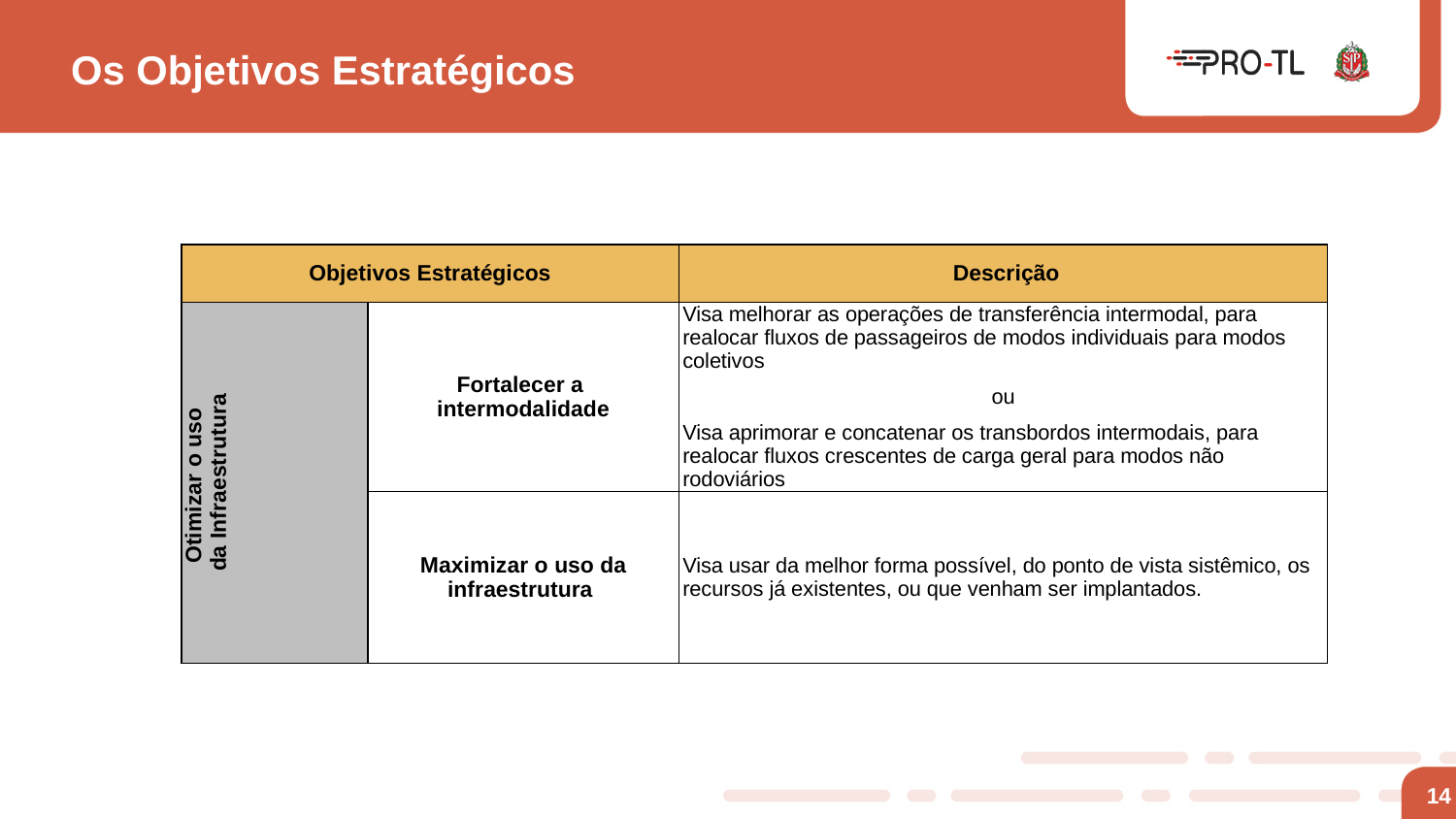

Os Objetivos Estratégicos
| Objetivos Estratégicos |  | Descrição |
| --- | --- | --- |
| Otimizar o uso da Infraestrutura | Fortalecer a intermodalidade | Visa melhorar as operações de transferência intermodal, para realocar fluxos de passageiros de modos individuais para modos coletivos ou Visa aprimorar e concatenar os transbordos intermodais, para realocar fluxos crescentes de carga geral para modos não rodoviários |
|  | Maximizar o uso da infraestrutura | Visa usar da melhor forma possível, do ponto de vista sistêmico, os recursos já existentes, ou que venham ser implantados. |
14